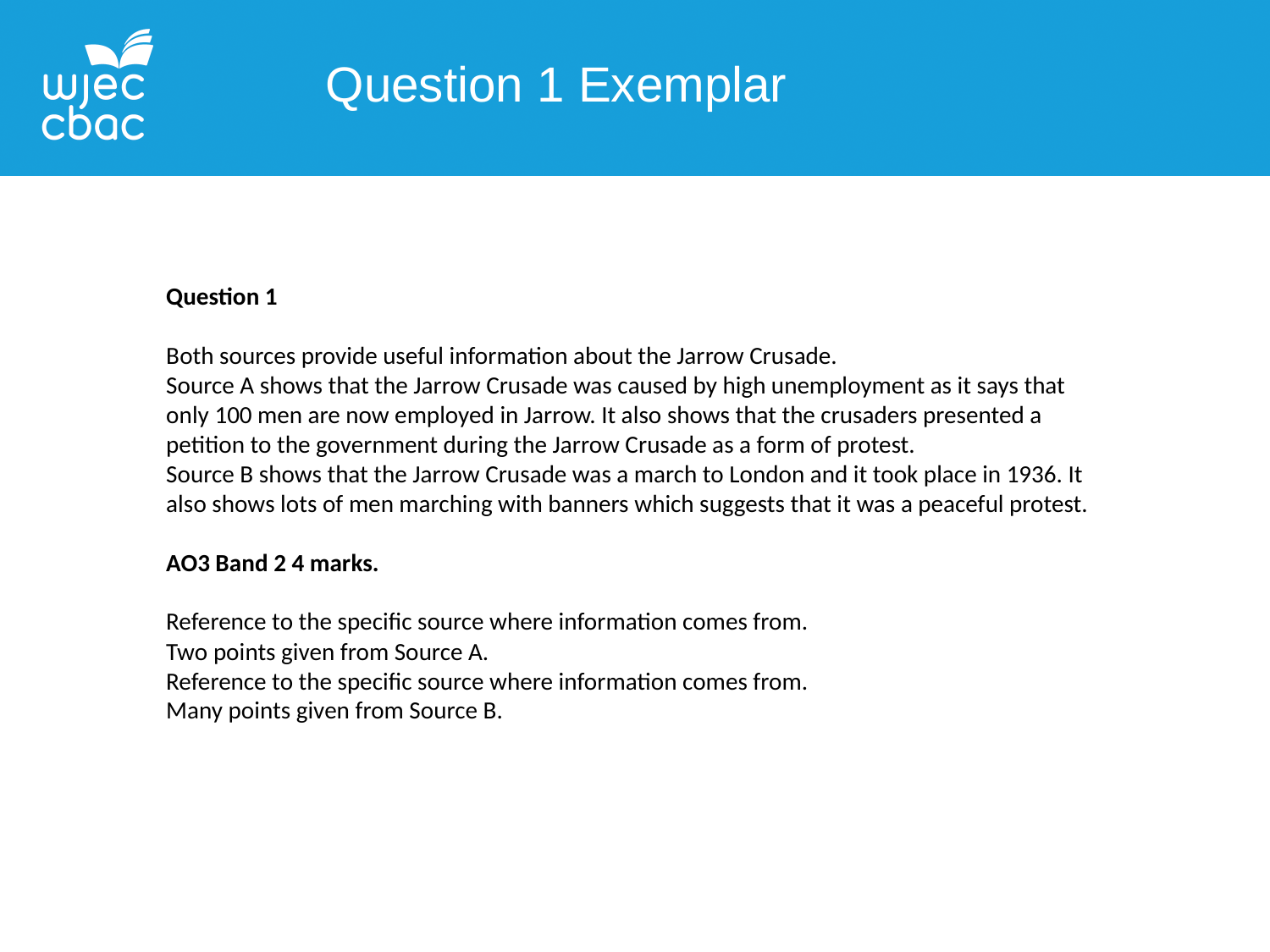

Question 1 Exemplar

Question 1

Both sources provide useful information about the Jarrow Crusade.
Source A shows that the Jarrow Crusade was caused by high unemployment as it says that only 100 men are now employed in Jarrow. It also shows that the crusaders presented a petition to the government during the Jarrow Crusade as a form of protest.
Source B shows that the Jarrow Crusade was a march to London and it took place in 1936. It also shows lots of men marching with banners which suggests that it was a peaceful protest.

AO3 Band 2 4 marks.

Reference to the specific source where information comes from.
Two points given from Source A.
Reference to the specific source where information comes from.
Many points given from Source B.